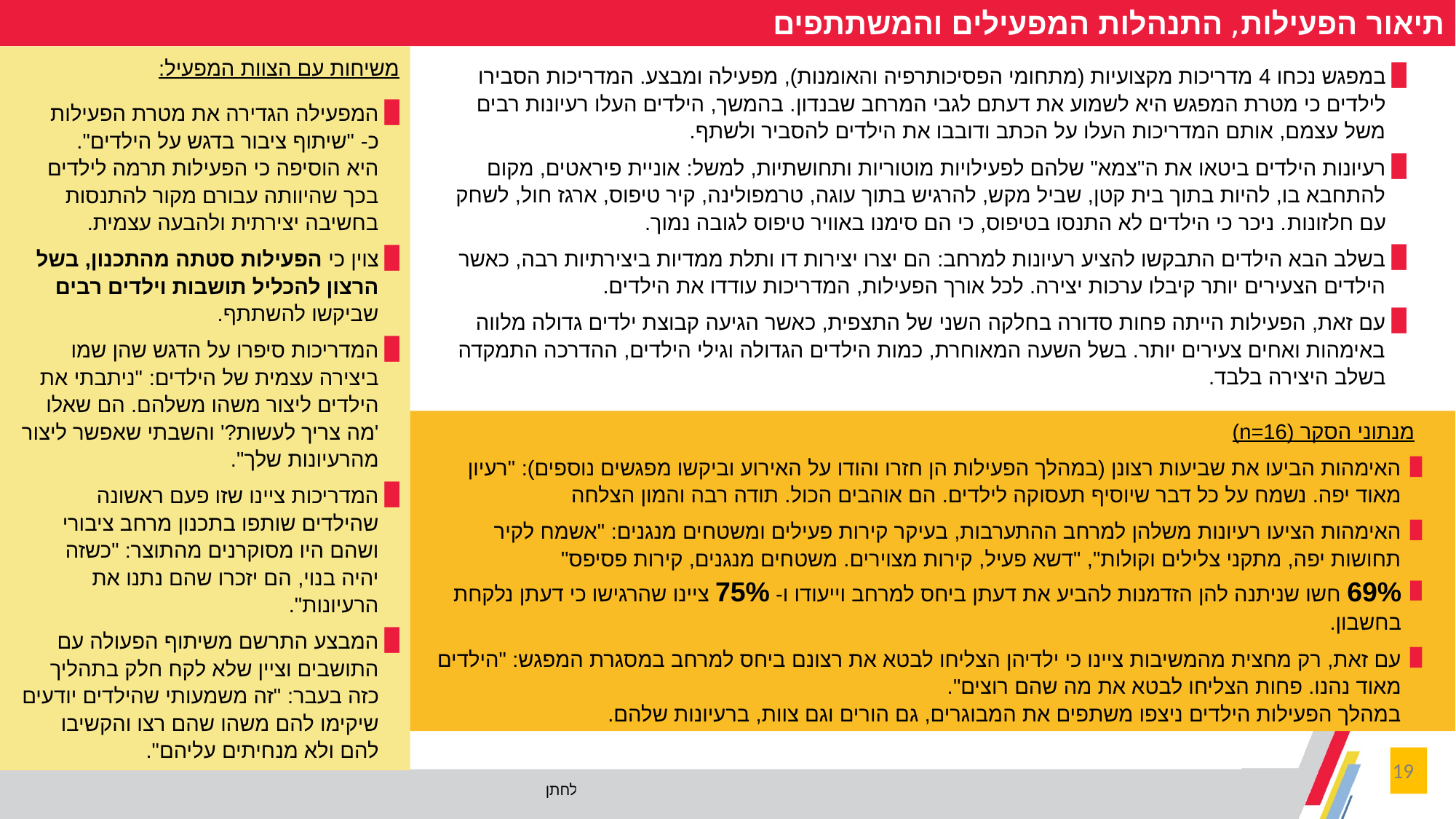

תיאור הפעילות, התנהלות המפעילים והמשתתפים

משיחות עם הצוות המפעיל:
המפעילה הגדירה את מטרת הפעילות
כ- "שיתוף ציבור בדגש על הילדים".
היא הוסיפה כי הפעילות תרמה לילדים
בכך שהיוותה עבורם מקור להתנסות בחשיבה יצירתית ולהבעה עצמית.
צוין כי הפעילות סטתה מהתכנון, בשל הרצון להכליל תושבות וילדים רבים שביקשו להשתתף.
המדריכות סיפרו על הדגש שהן שמו ביצירה עצמית של הילדים: "ניתבתי את הילדים ליצור משהו משלהם. הם שאלו 'מה צריך לעשות?' והשבתי שאפשר ליצור מהרעיונות שלך".
המדריכות ציינו שזו פעם ראשונה שהילדים שותפו בתכנון מרחב ציבורי ושהם היו מסוקרנים מהתוצר: "כשזה
יהיה בנוי, הם יזכרו שהם נתנו את הרעיונות".
המבצע התרשם משיתוף הפעולה עם התושבים וציין שלא לקח חלק בתהליך כזה בעבר: "זה משמעותי שהילדים יודעים שיקימו להם משהו שהם רצו והקשיבו להם ולא מנחיתים עליהם".
במפגש נכחו 4 מדריכות מקצועיות (מתחומי הפסיכותרפיה והאומנות), מפעילה ומבצע. המדריכות הסבירו לילדים כי מטרת המפגש היא לשמוע את דעתם לגבי המרחב שבנדון. בהמשך, הילדים העלו רעיונות רבים משל עצמם, אותם המדריכות העלו על הכתב ודובבו את הילדים להסביר ולשתף.
רעיונות הילדים ביטאו את ה"צמא" שלהם לפעילויות מוטוריות ותחושתיות, למשל: אוניית פיראטים, מקום להתחבא בו, להיות בתוך בית קטן, שביל מקש, להרגיש בתוך עוגה, טרמפולינה, קיר טיפוס, ארגז חול, לשחק עם חלזונות. ניכר כי הילדים לא התנסו בטיפוס, כי הם סימנו באוויר טיפוס לגובה נמוך.
בשלב הבא הילדים התבקשו להציע רעיונות למרחב: הם יצרו יצירות דו ותלת ממדיות ביצירתיות רבה, כאשר הילדים הצעירים יותר קיבלו ערכות יצירה. לכל אורך הפעילות, המדריכות עודדו את הילדים.
עם זאת, הפעילות הייתה פחות סדורה בחלקה השני של התצפית, כאשר הגיעה קבוצת ילדים גדולה מלווה באימהות ואחים צעירים יותר. בשל השעה המאוחרת, כמות הילדים הגדולה וגילי הילדים, ההדרכה התמקדה בשלב היצירה בלבד.
     מנתוני הסקר (n=16)
האימהות הביעו את שביעות רצונן (במהלך הפעילות הן חזרו והודו על האירוע וביקשו מפגשים נוספים): "רעיון מאוד יפה. נשמח על כל דבר שיוסיף תעסוקה לילדים. הם אוהבים הכול. תודה רבה והמון הצלחה
האימהות הציעו רעיונות משלהן למרחב ההתערבות, בעיקר קירות פעילים ומשטחים מנגנים: "אשמח לקיר תחושות יפה, מתקני צלילים וקולות", "דשא פעיל, קירות מצוירים. משטחים מנגנים, קירות פסיפס"
69% חשו שניתנה להן הזדמנות להביע את דעתן ביחס למרחב וייעודו ו- 75% ציינו שהרגישו כי דעתן נלקחת בחשבון.
עם זאת, רק מחצית מהמשיבות ציינו כי ילדיהן הצליחו לבטא את רצונם ביחס למרחב במסגרת המפגש: "הילדים מאוד נהנו. פחות הצליחו לבטא את מה שהם רוצים".
במהלך הפעילות הילדים ניצפו משתפים את המבוגרים, גם הורים וגם צוות, ברעיונות שלהם.
19